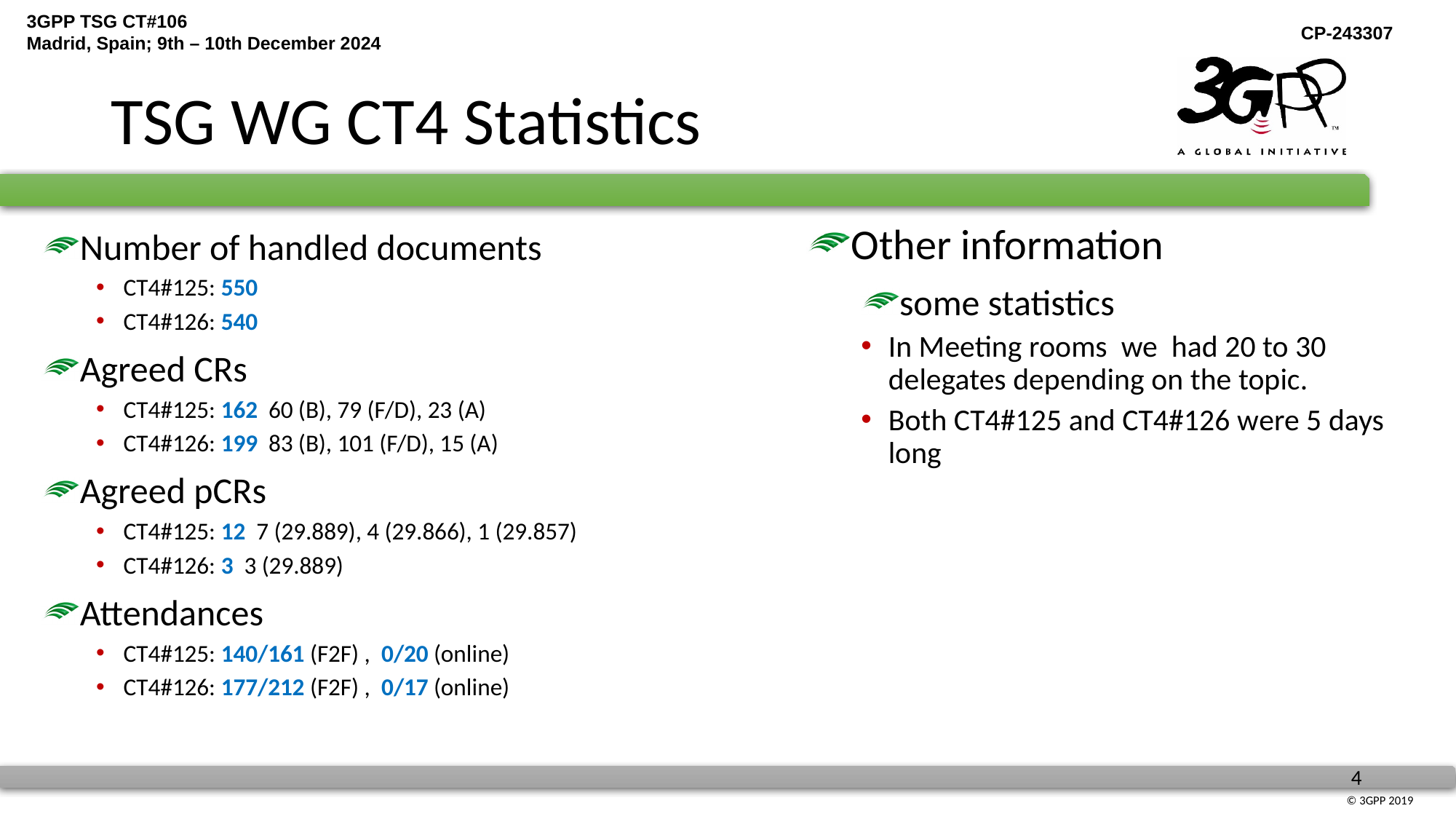

# TSG WG CT4 Statistics
Other information
some statistics
In Meeting rooms  we  had 20 to 30 delegates depending on the topic.
Both CT4#125 and CT4#126 were 5 days long

Number of handled documents
CT4#125: 550
CT4#126: 540
Agreed CRs
CT4#125: 162  60 (B), 79 (F/D), 23 (A)
CT4#126: 199  83 (B), 101 (F/D), 15 (A)
Agreed pCRs
CT4#125: 12  7 (29.889), 4 (29.866), 1 (29.857)
CT4#126: 3  3 (29.889)
Attendances
CT4#125: 140/161 (F2F) ,  0/20 (online)
CT4#126: 177/212 (F2F) ,  0/17 (online)